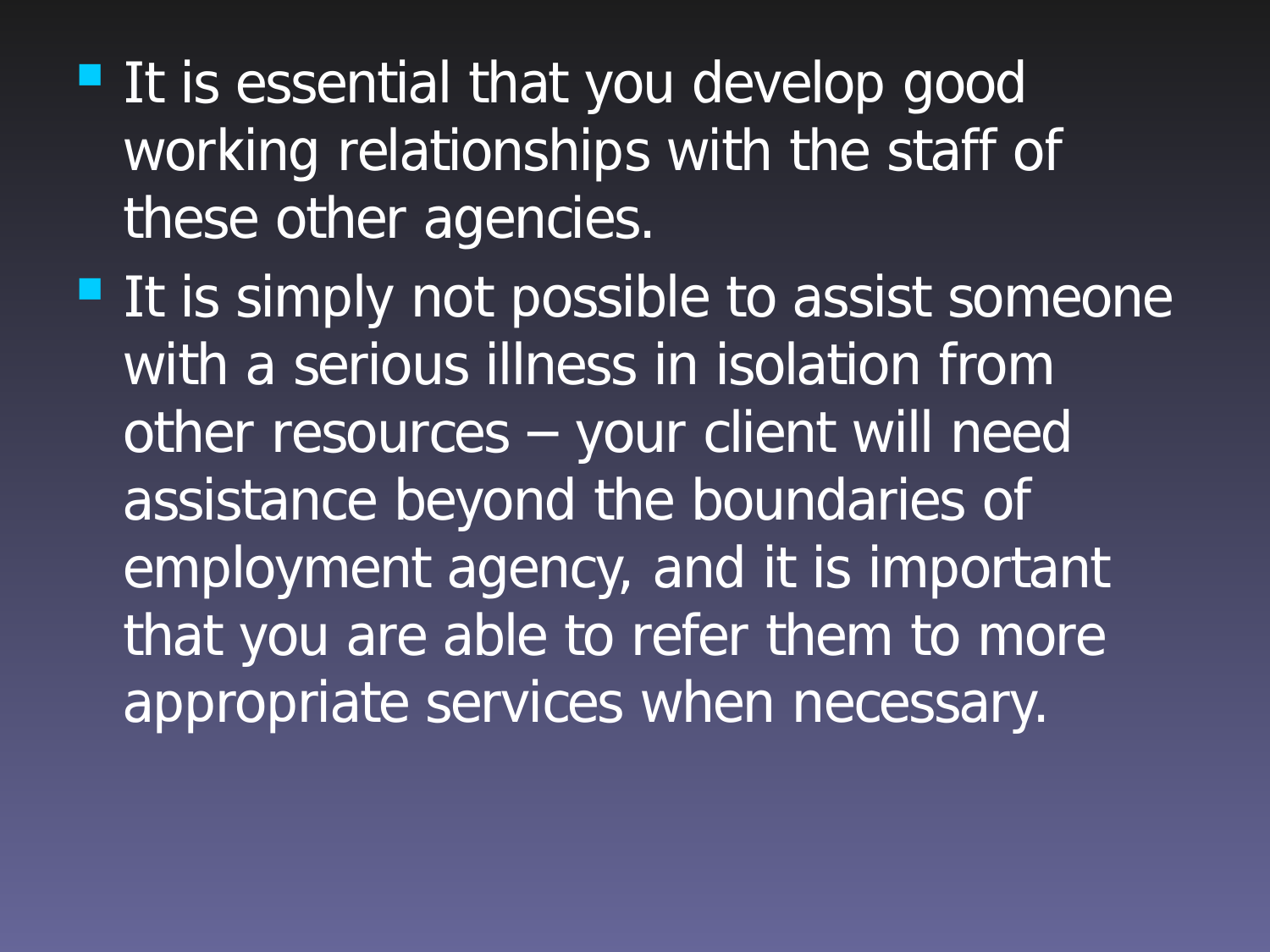

It is essential that you develop good working relationships with the staff of these other agencies.
It is simply not possible to assist someone with a serious illness in isolation from other resources – your client will need assistance beyond the boundaries of employment agency, and it is important that you are able to refer them to more appropriate services when necessary.